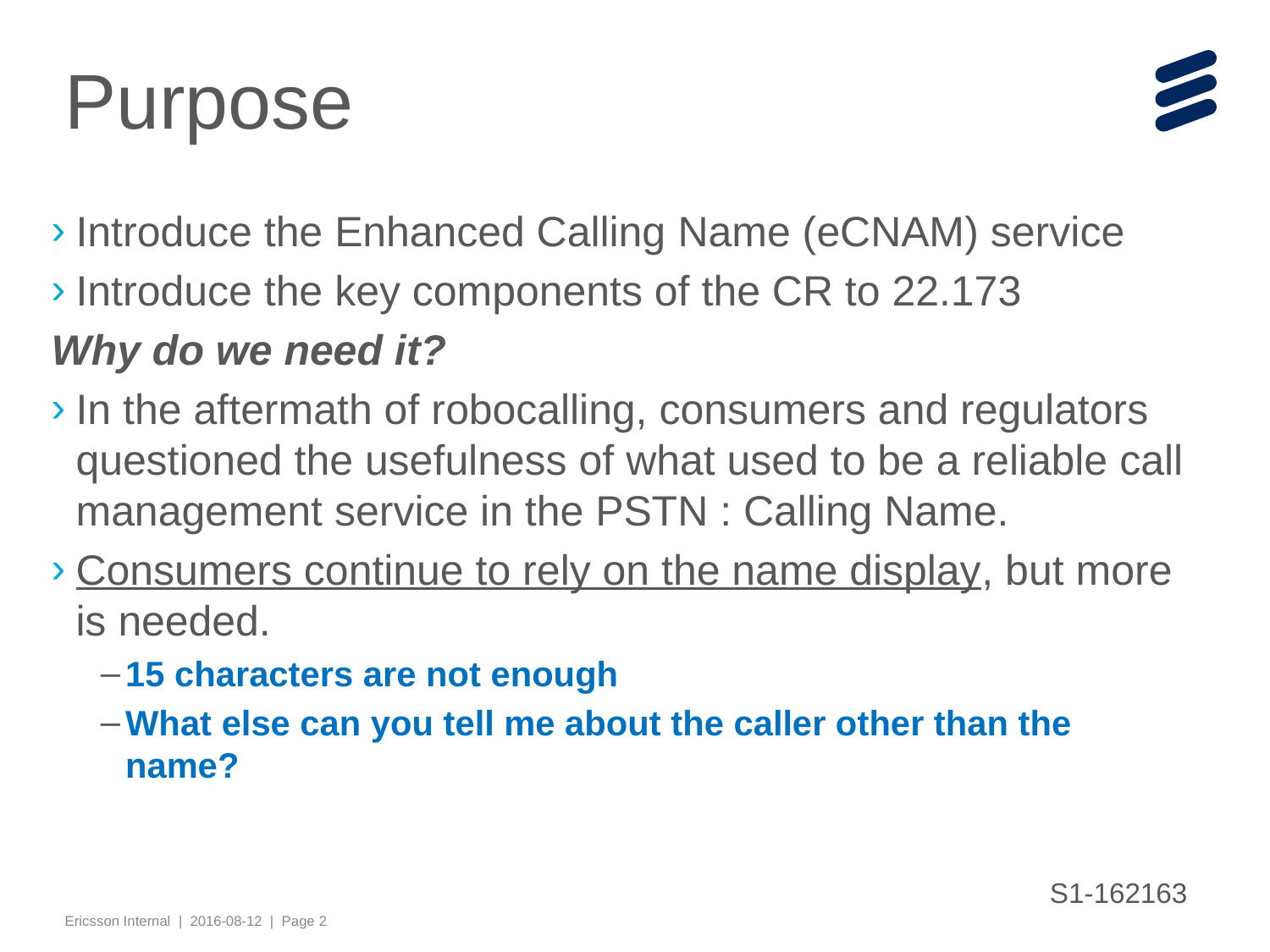

# Purpose
Introduce the Enhanced Calling Name (eCNAM) service
Introduce the key components of the CR to 22.173
Why do we need it?
In the aftermath of robocalling, consumers and regulators questioned the usefulness of what used to be a reliable call management service in the PSTN : Calling Name.
Consumers continue to rely on the name display, but more is needed.
15 characters are not enough
What else can you tell me about the caller other than the name?
S1-162163